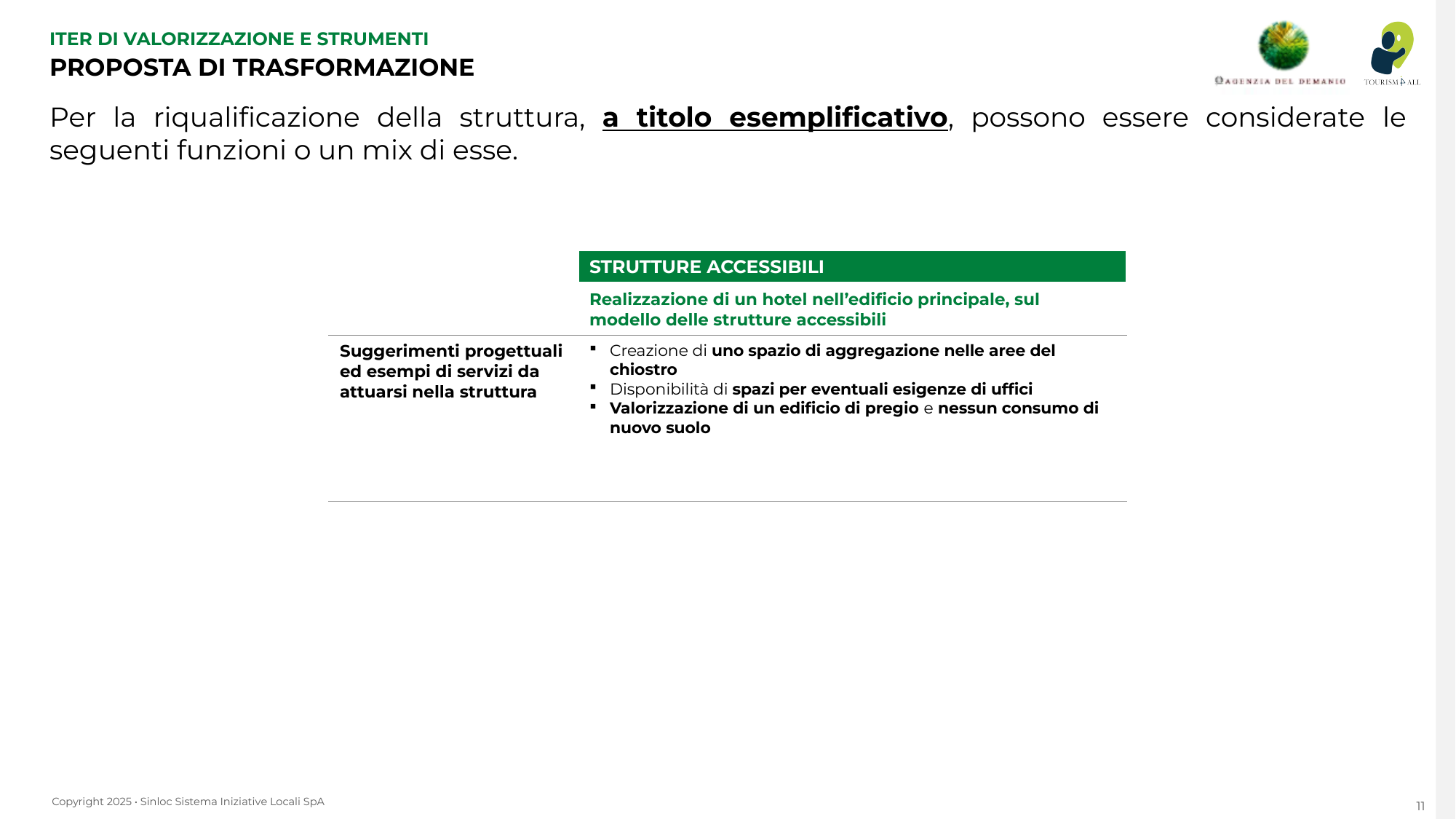

ITER DI VALORIZZAZIONE E STRUMENTI
PROPOSTA DI TRASFORMAZIONE
Per la riqualificazione della struttura, a titolo esemplificativo, possono essere considerate le seguenti funzioni o un mix di esse.
|  | STRUTTURE ACCESSIBILI |
| --- | --- |
|  | Realizzazione di un hotel nell’edificio principale, sul modello delle strutture accessibili |
| Suggerimenti progettuali ed esempi di servizi da attuarsi nella struttura | Creazione di uno spazio di aggregazione nelle aree del chiostro Disponibilità di spazi per eventuali esigenze di uffici Valorizzazione di un edificio di pregio e nessun consumo di nuovo suolo |